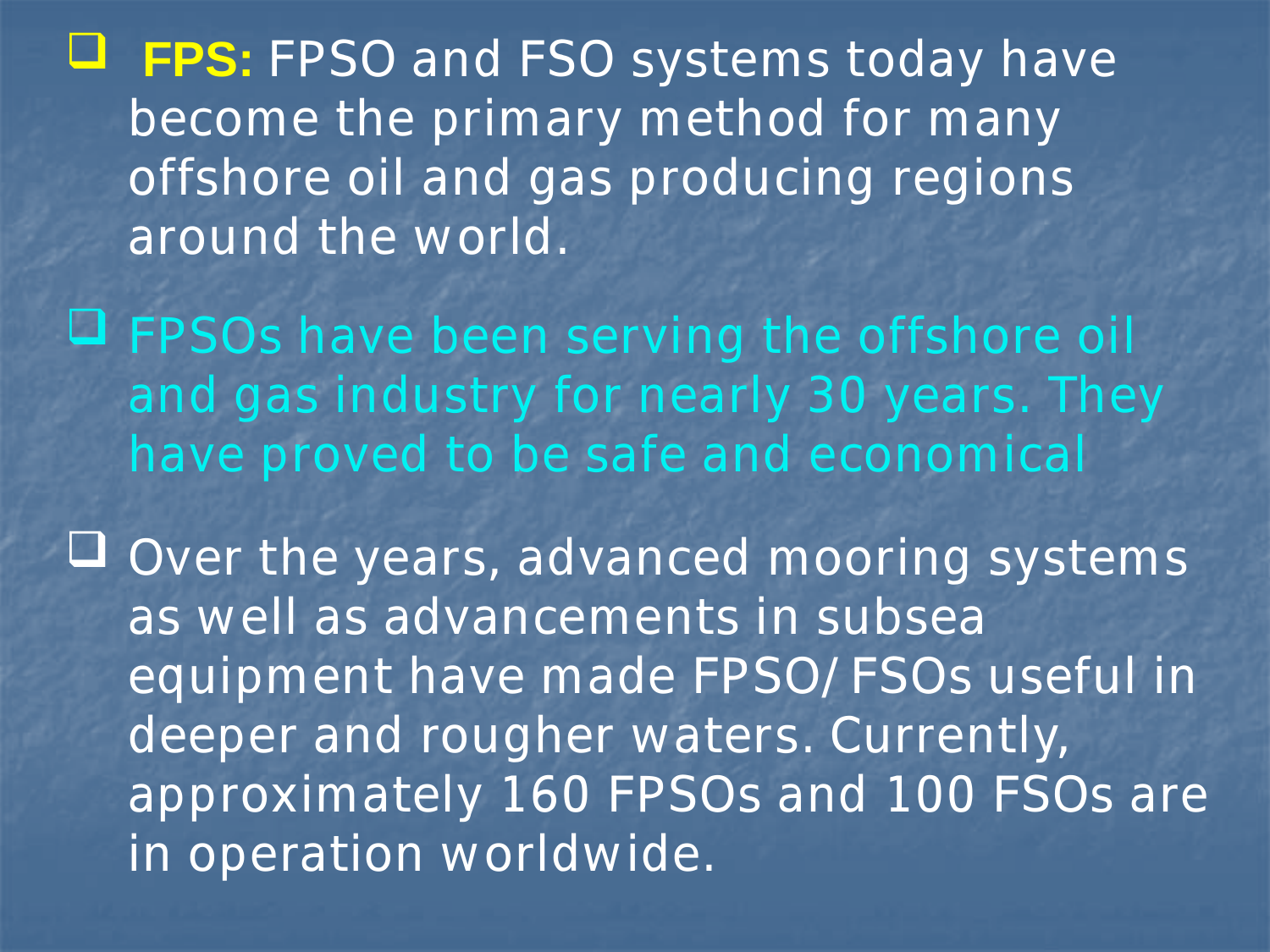

FPS: FPSO and FSO systems today have become the primary method for many offshore oil and gas producing regions around the world.

FPSOs have been serving the offshore oil and gas industry for nearly 30 years. They have proved to be safe and economical

Over the years, advanced mooring systems as well as advancements in subsea equipment have made FPSO/FSOs useful in deeper and rougher waters. Currently, approximately 160 FPSOs and 100 FSOs are in operation worldwide.